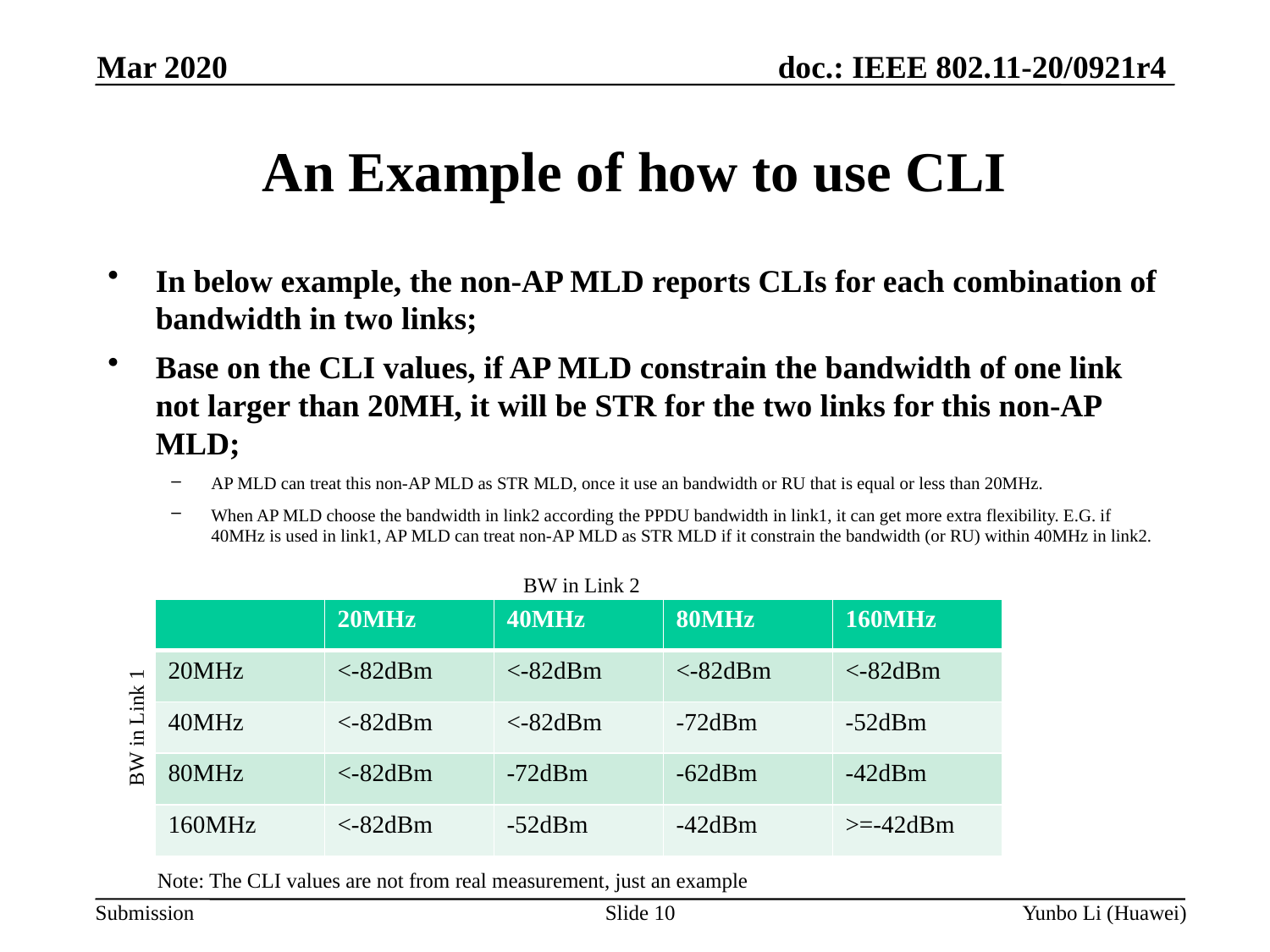

Mar 2020
An Example of how to use CLI
In below example, the non-AP MLD reports CLIs for each combination of bandwidth in two links;
Base on the CLI values, if AP MLD constrain the bandwidth of one link not larger than 20MH, it will be STR for the two links for this non-AP MLD;
AP MLD can treat this non-AP MLD as STR MLD, once it use an bandwidth or RU that is equal or less than 20MHz.
When AP MLD choose the bandwidth in link2 according the PPDU bandwidth in link1, it can get more extra flexibility. E.G. if 40MHz is used in link1, AP MLD can treat non-AP MLD as STR MLD if it constrain the bandwidth (or RU) within 40MHz in link2.
BW in Link 2
|  | 20MHz | 40MHz | 80MHz | 160MHz |
| --- | --- | --- | --- | --- |
| 20MHz | <-82dBm | <-82dBm | <-82dBm | <-82dBm |
| 40MHz | <-82dBm | <-82dBm | -72dBm | -52dBm |
| 80MHz | <-82dBm | -72dBm | -62dBm | -42dBm |
| 160MHz | <-82dBm | -52dBm | -42dBm | >=-42dBm |
BW in Link 1
Note: The CLI values are not from real measurement, just an example
Slide 10
Yunbo Li (Huawei)